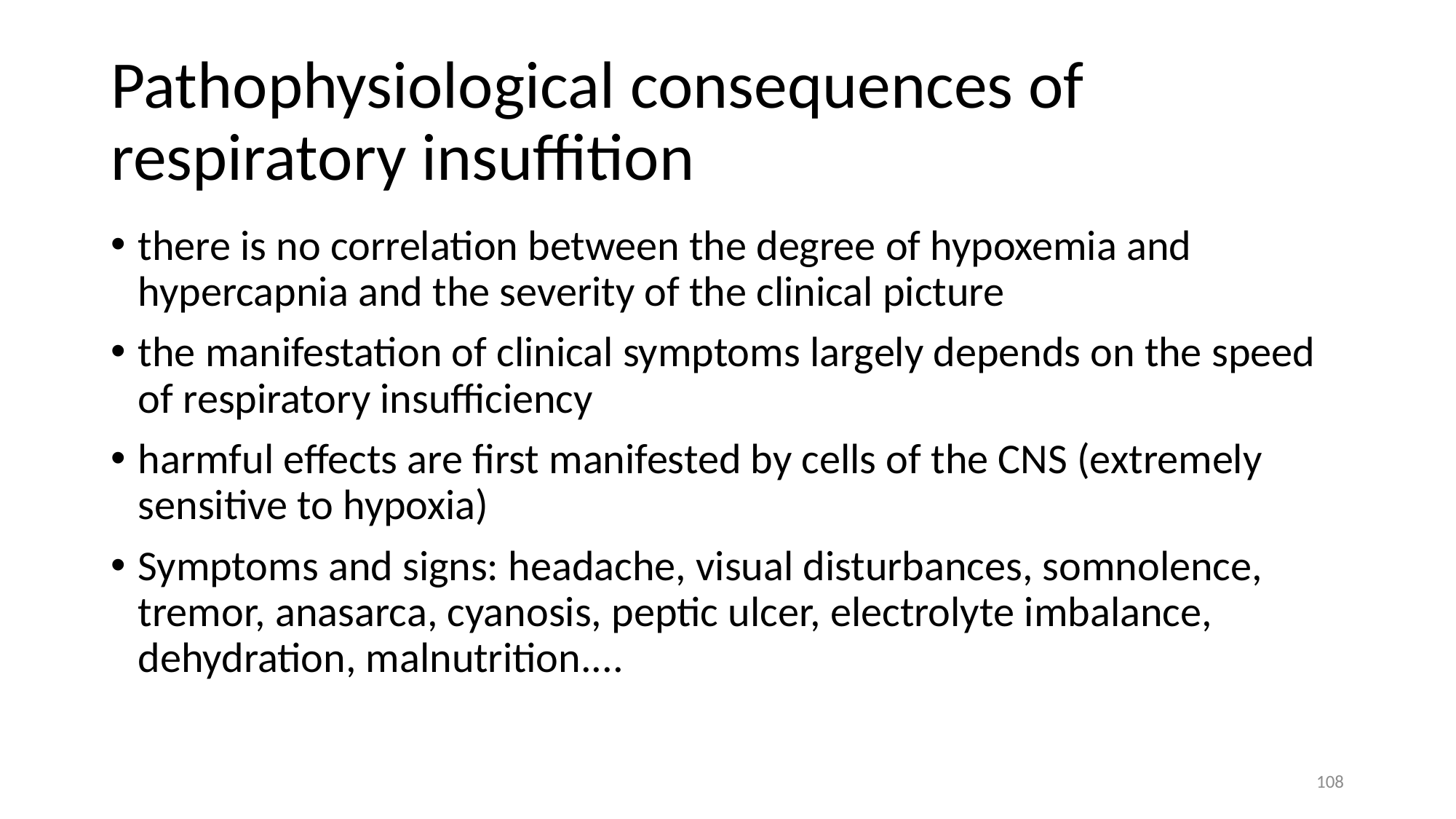

# Pathophysiological consequences of respiratory insuffition
there is no correlation between the degree of hypoxemia and hypercapnia and the severity of the clinical picture
the manifestation of clinical symptoms largely depends on the speed of respiratory insufficiency
harmful effects are first manifested by cells of the CNS (extremely sensitive to hypoxia)
Symptoms and signs: headache, visual disturbances, somnolence, tremor, anasarca, cyanosis, peptic ulcer, electrolyte imbalance, dehydration, malnutrition....
108